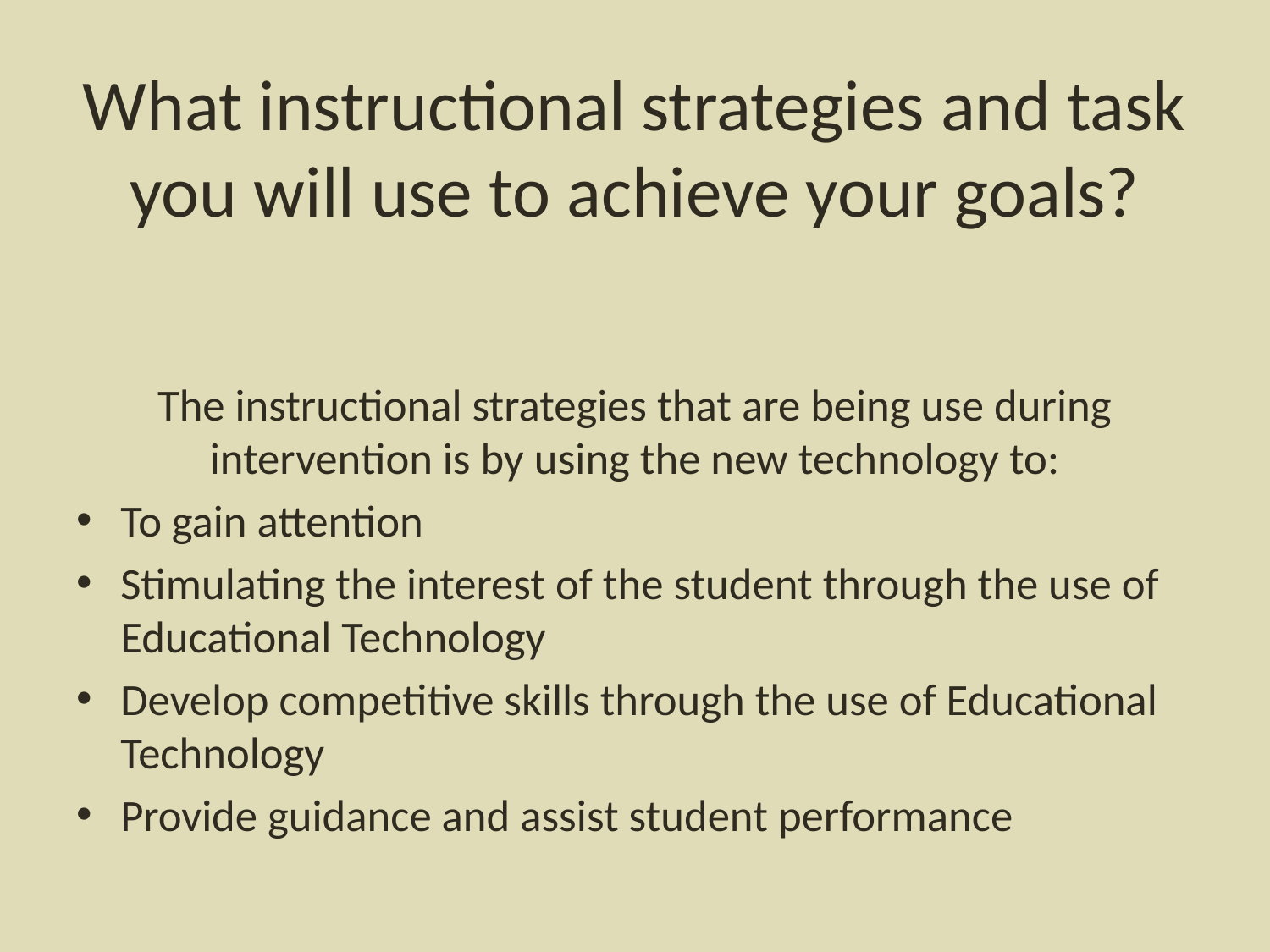

# What instructional strategies and task you will use to achieve your goals?
The instructional strategies that are being use during intervention is by using the new technology to:
To gain attention
Stimulating the interest of the student through the use of Educational Technology
Develop competitive skills through the use of Educational Technology
Provide guidance and assist student performance